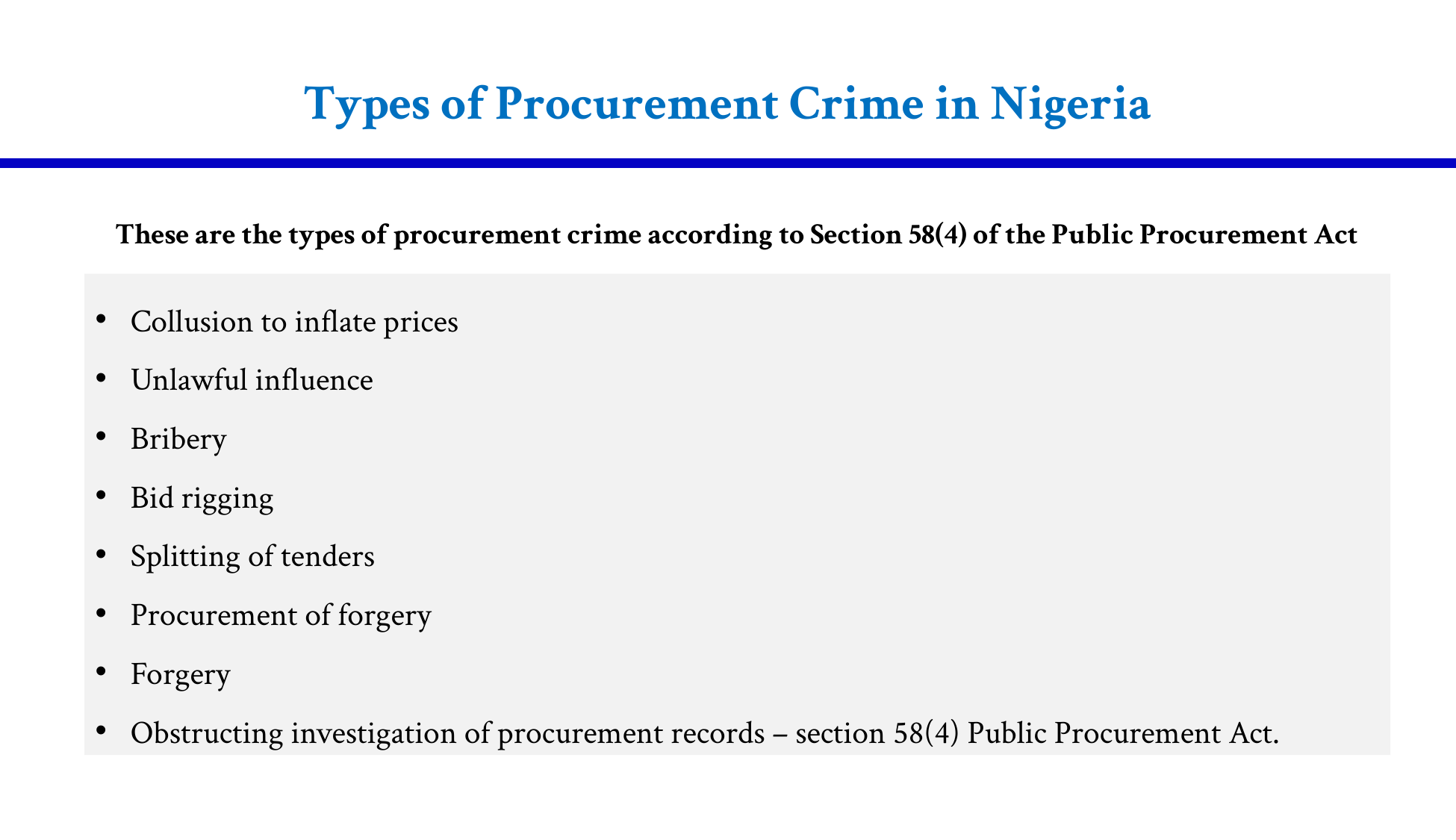

Types of Procurement Crime in Nigeria
These are the types of procurement crime according to Section 58(4) of the Public Procurement Act
Collusion to inflate prices
Unlawful influence
Bribery
Bid rigging
Splitting of tenders
Procurement of forgery
Forgery
Obstructing investigation of procurement records – section 58(4) Public Procurement Act.